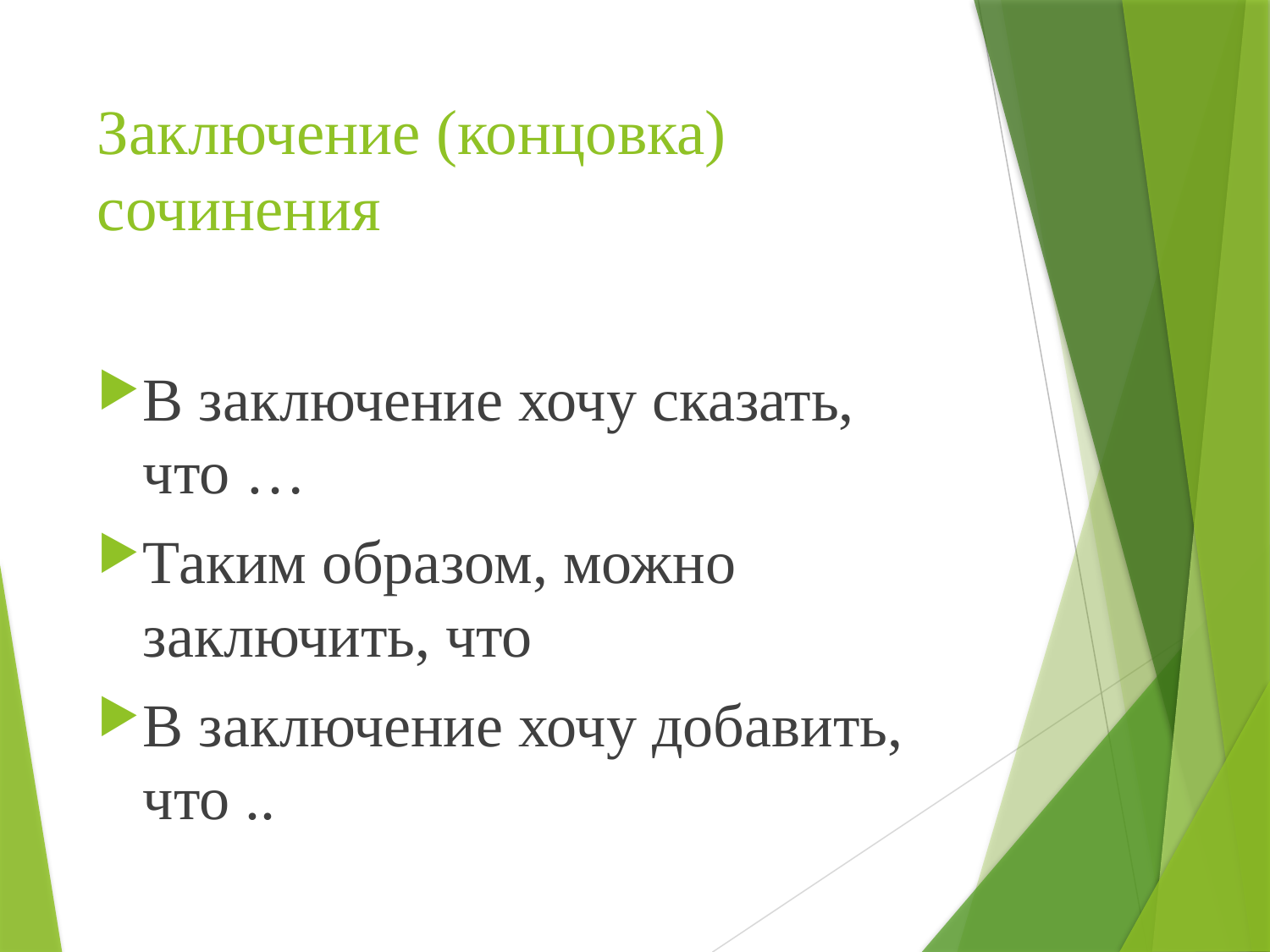

# Заключение (концовка) сочинения

В заключение хочу сказать, что …
Таким образом, можно заключить, что
В заключение хочу добавить, что ..